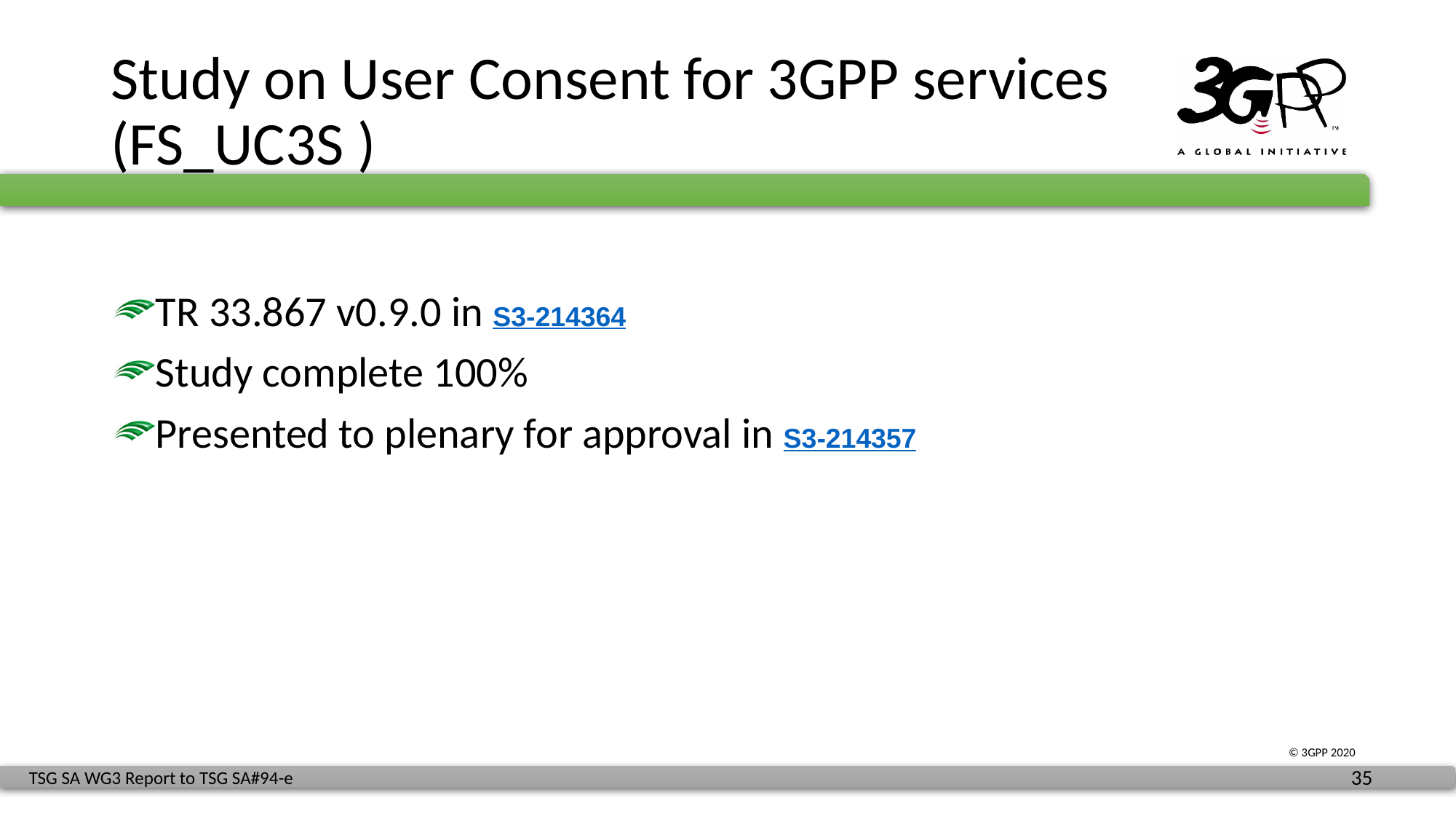

# Study on User Consent for 3GPP services (FS_UC3S )

TR 33.867 v0.9.0 in S3-214364
Study complete 100%
Presented to plenary for approval in S3-214357